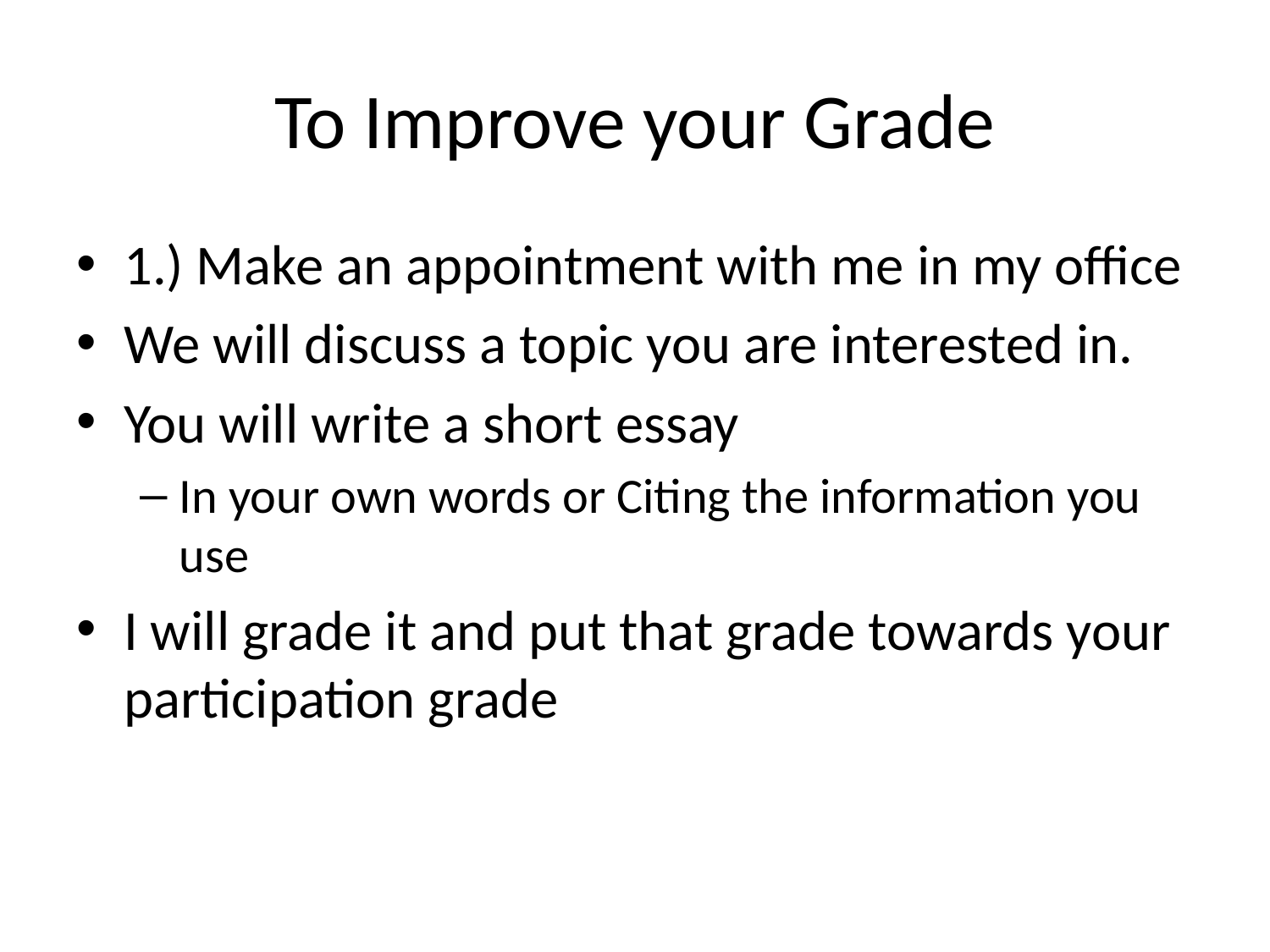

# To Improve your Grade
1.) Make an appointment with me in my office
We will discuss a topic you are interested in.
You will write a short essay
In your own words or Citing the information you use
I will grade it and put that grade towards your participation grade